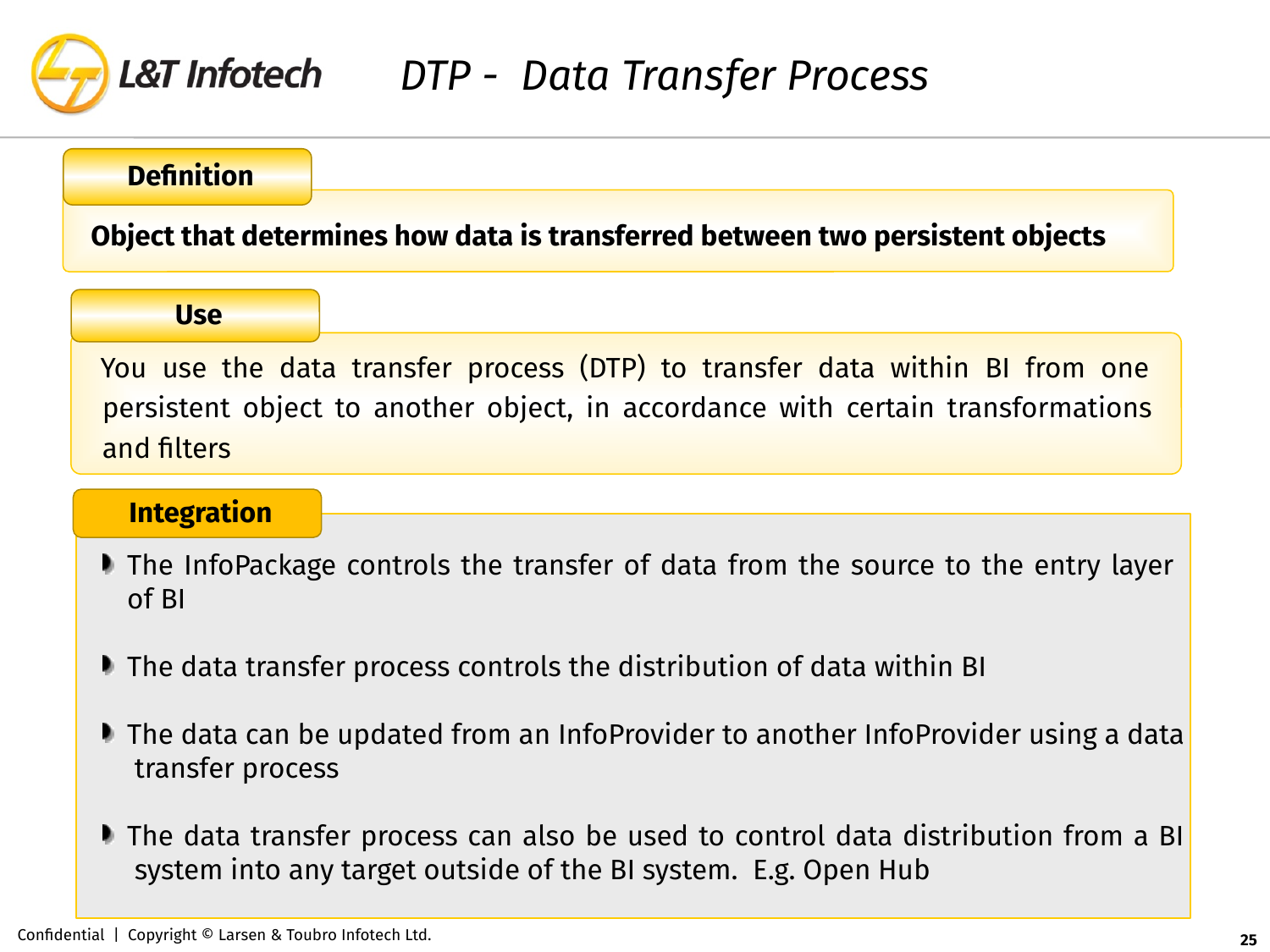

# DTP -  Data Transfer Process
 Definition
Object that determines how data is transferred between two persistent objects
 Use
You use the data transfer process (DTP) to transfer data within BI from one
persistent object to another object, in accordance with certain transformations
and filters
 Integration
The InfoPackage controls the transfer of data from the source to the entry layer
of BI

The data transfer process controls the distribution of data within BI

The data can be updated from an InfoProvider to another InfoProvider using a data
 transfer process

The data transfer process can also be used to control data distribution from a BI
 system into any target outside of the BI system.  E.g. Open Hub
Confidential  |  Copyright © Larsen & Toubro Infotech Ltd.
25